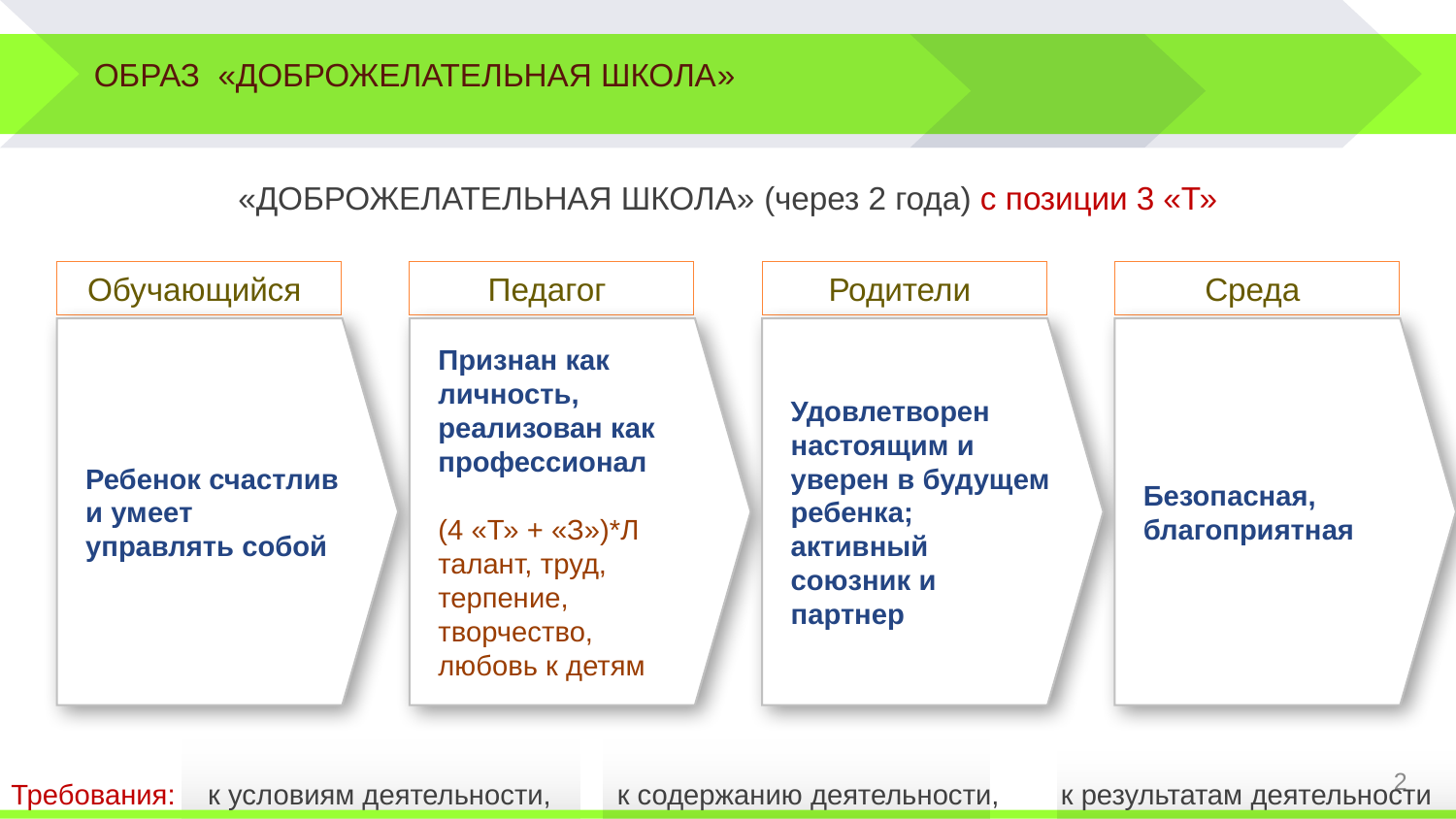

ОБРАЗ  «ДОБРОЖЕЛАТЕЛЬНАЯ ШКОЛА»

 «ДОБРОЖЕЛАТЕЛЬНАЯ ШКОЛА» (через 2 года) с позиции 3 «Т»

Обучающийся
Педагог
Родители
Среда
Ребенок счастлив и умеет управлять собой
Признан как личность, реализован как профессионал

(4 «Т» + «З»)*Л
талант, труд, терпение, творчество, любовь к детям
Удовлетворен настоящим и уверен в будущем ребенка;
активный союзник и партнер
Безопасная,
благоприятная

2
Требования:
к условиям деятельности,
к содержанию деятельности,
к результатам деятельности